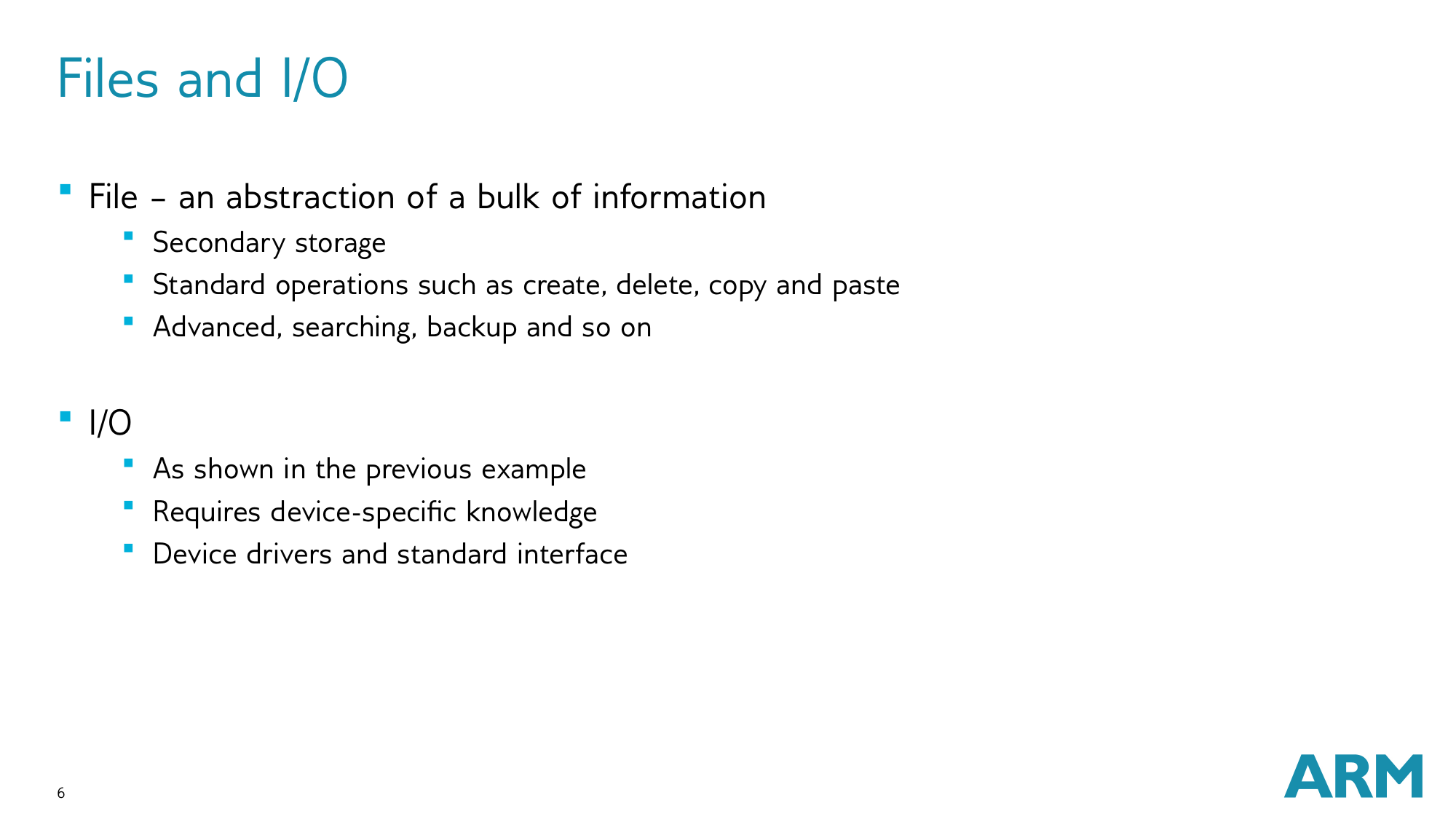

# Files and I/O
File – an abstraction of a bulk of information
Secondary storage
Standard operations such as create, delete, copy and paste
Advanced, searching, backup and so on

I/O
As shown in the previous example
Requires device-specific knowledge
Device drivers and standard interface